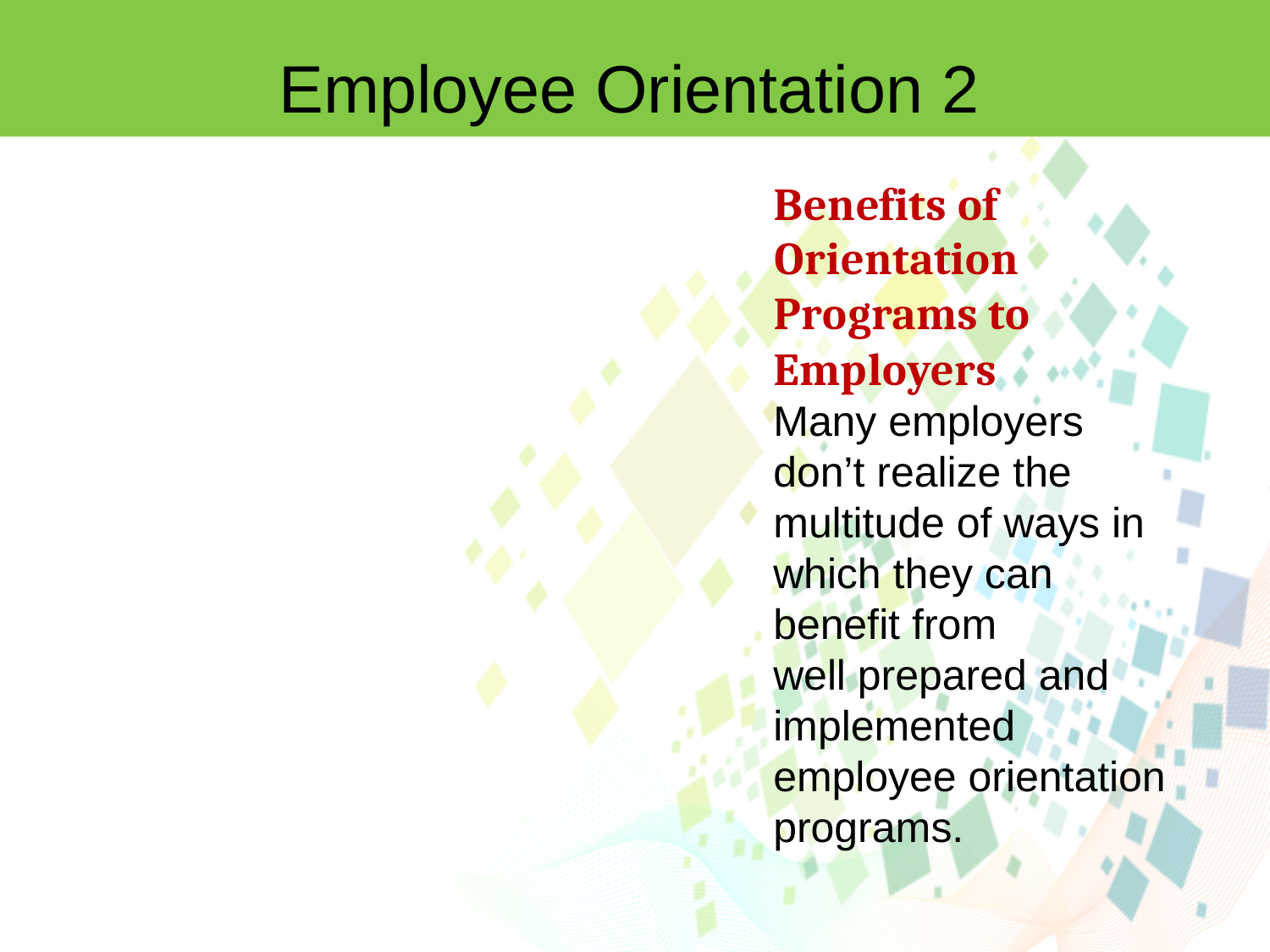

Employee Orientation 2
Benefits of Orientation Programs to Employers
Many employers don’t realize the multitude of ways in which they can benefit from
well prepared and implemented employee orientation programs.